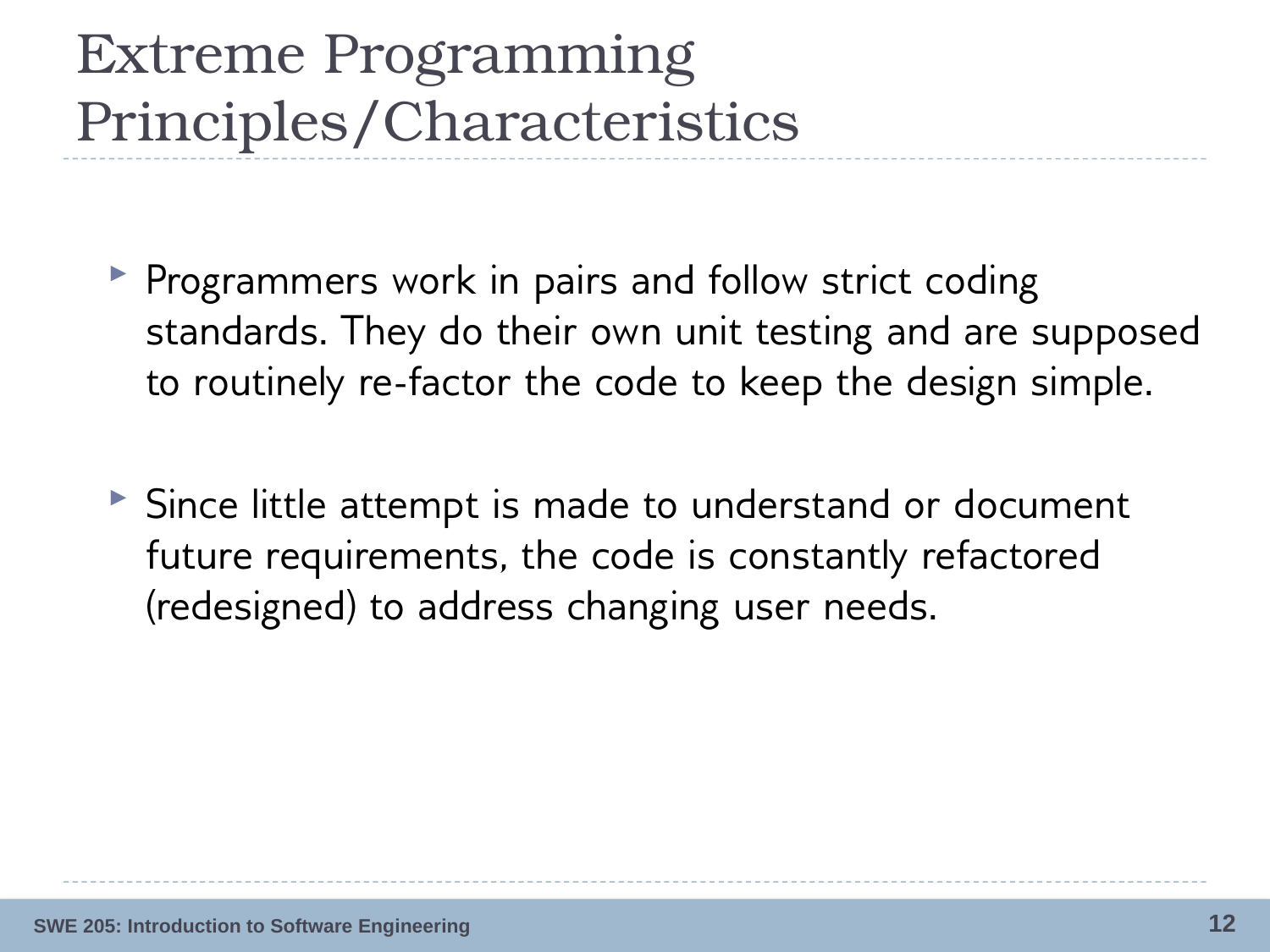

# Extreme Programming Principles/Characteristics
Programmers work in pairs and follow strict coding standards. They do their own unit testing and are supposed to routinely re-factor the code to keep the design simple.

Since little attempt is made to understand or document future requirements, the code is constantly refactored (redesigned) to address changing user needs.

12